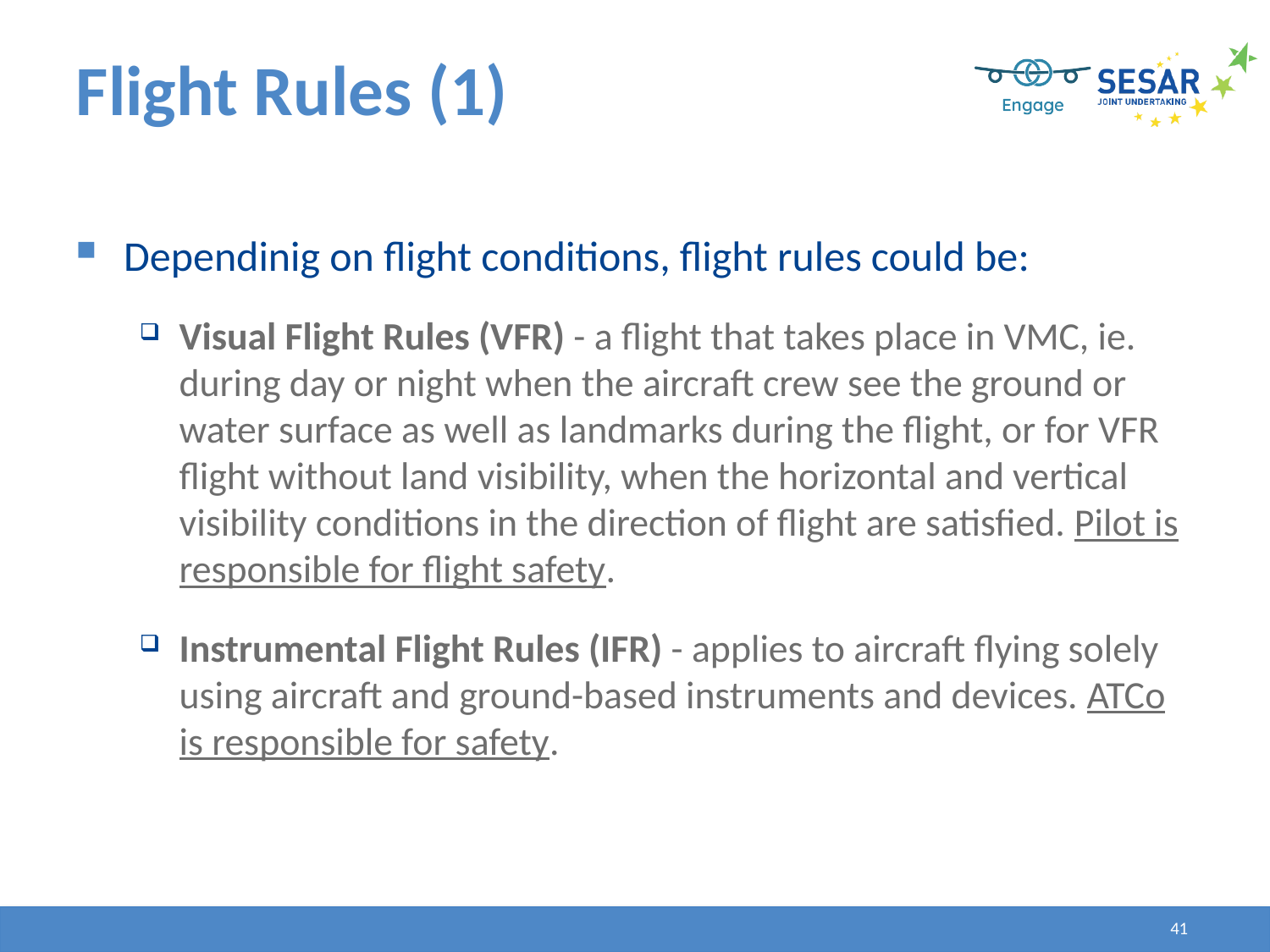

Flight Rules (1)
Dependinig on flight conditions, flight rules could be:

Visual Flight Rules (VFR) - a flight that takes place in VMC, ie. during day or night when the aircraft crew see the ground or water surface as well as landmarks during the flight, or for VFR flight without land visibility, when the horizontal and vertical visibility conditions in the direction of flight are satisfied. Pilot is responsible for flight safety.

Instrumental Flight Rules (IFR) - applies to aircraft flying solely using aircraft and ground-based instruments and devices. ATCo is responsible for safety.

41